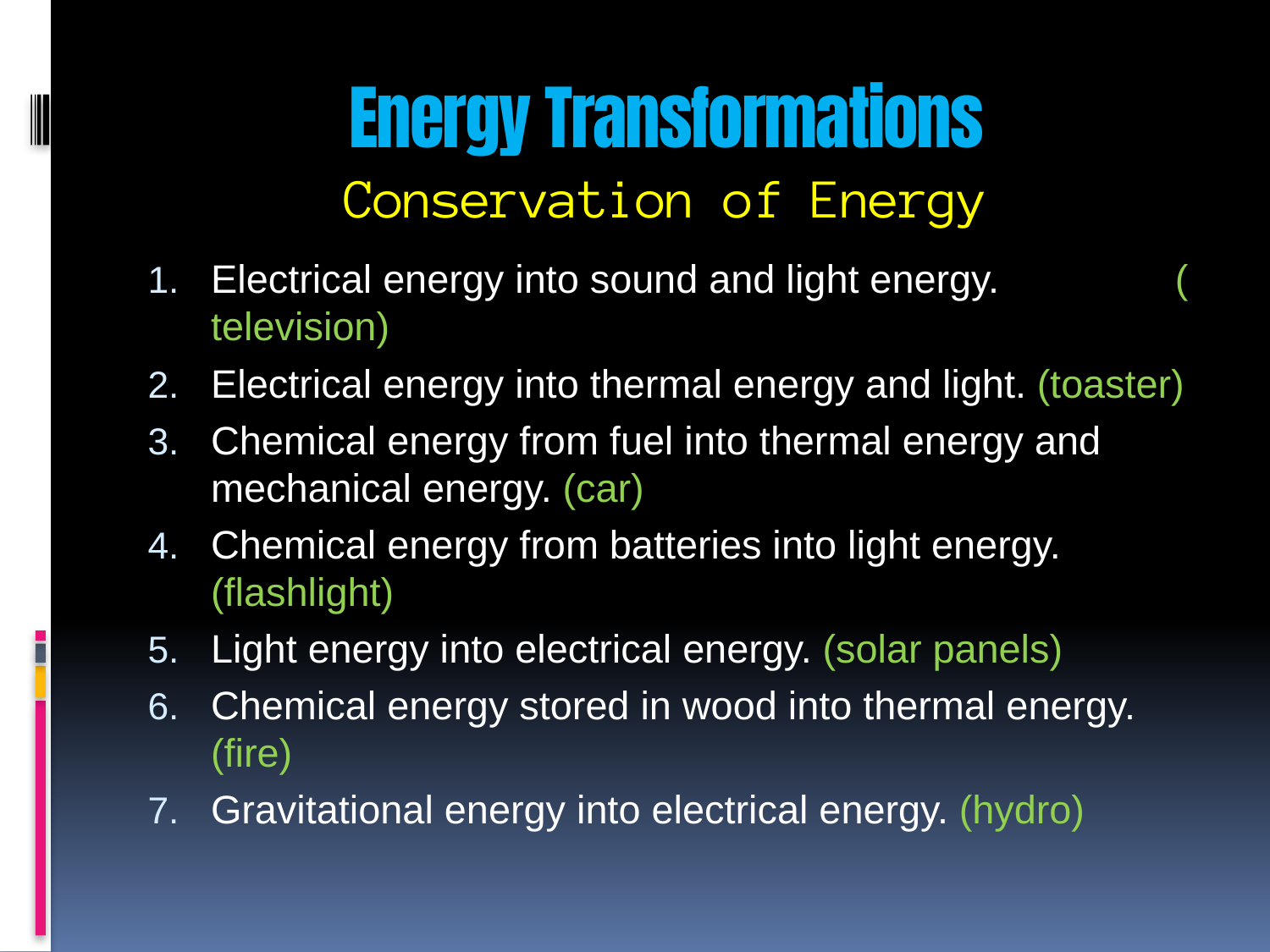

# Energy Transformations Conservation of Energy
Electrical energy into sound and light energy.                ( television)
Electrical energy into thermal energy and light. (toaster)
Chemical energy from fuel into thermal energy and mechanical energy. (car)
Chemical energy from batteries into light energy. (flashlight)
Light energy into electrical energy. (solar panels)
Chemical energy stored in wood into thermal energy. (fire)
Gravitational energy into electrical energy. (hydro)